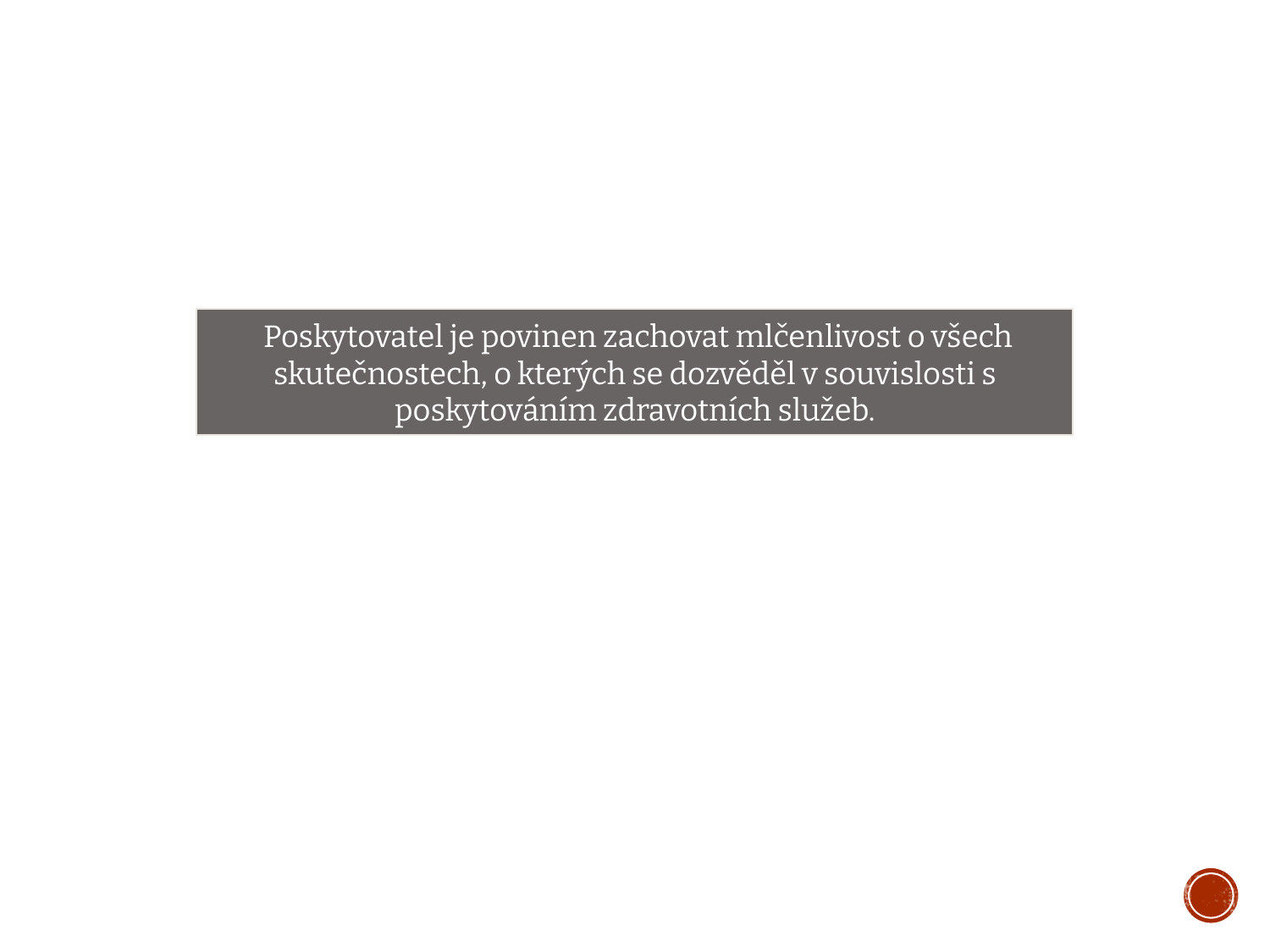

Poskytovatel je povinen zachovat mlčenlivost o všech skutečnostech, o kterých se dozvěděl v souvislosti s poskytováním zdravotních služeb.